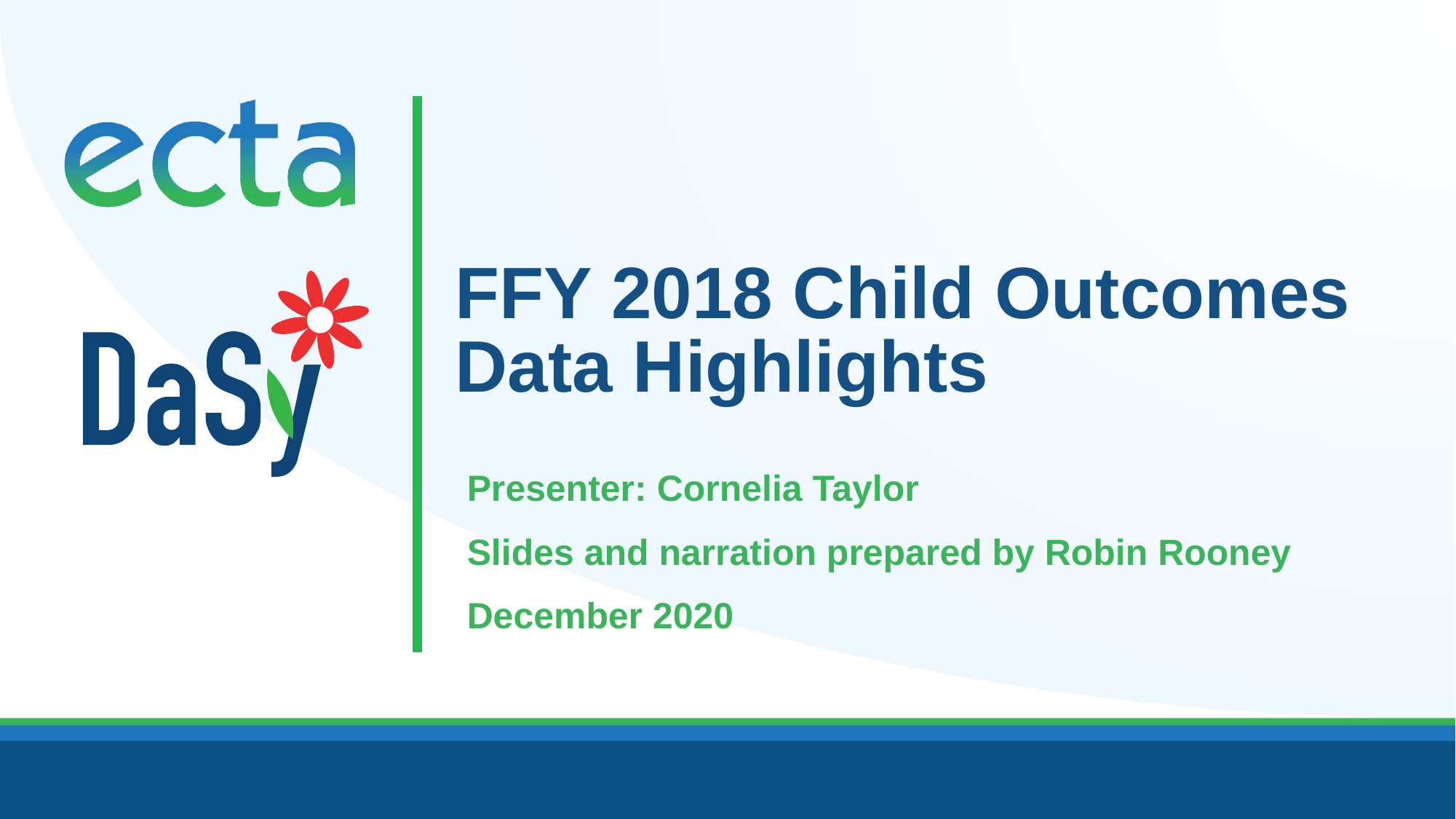

# FFY 2018 Child Outcomes Data Highlights
Presenter: Cornelia Taylor
Slides and narration prepared by Robin Rooney
December 2020